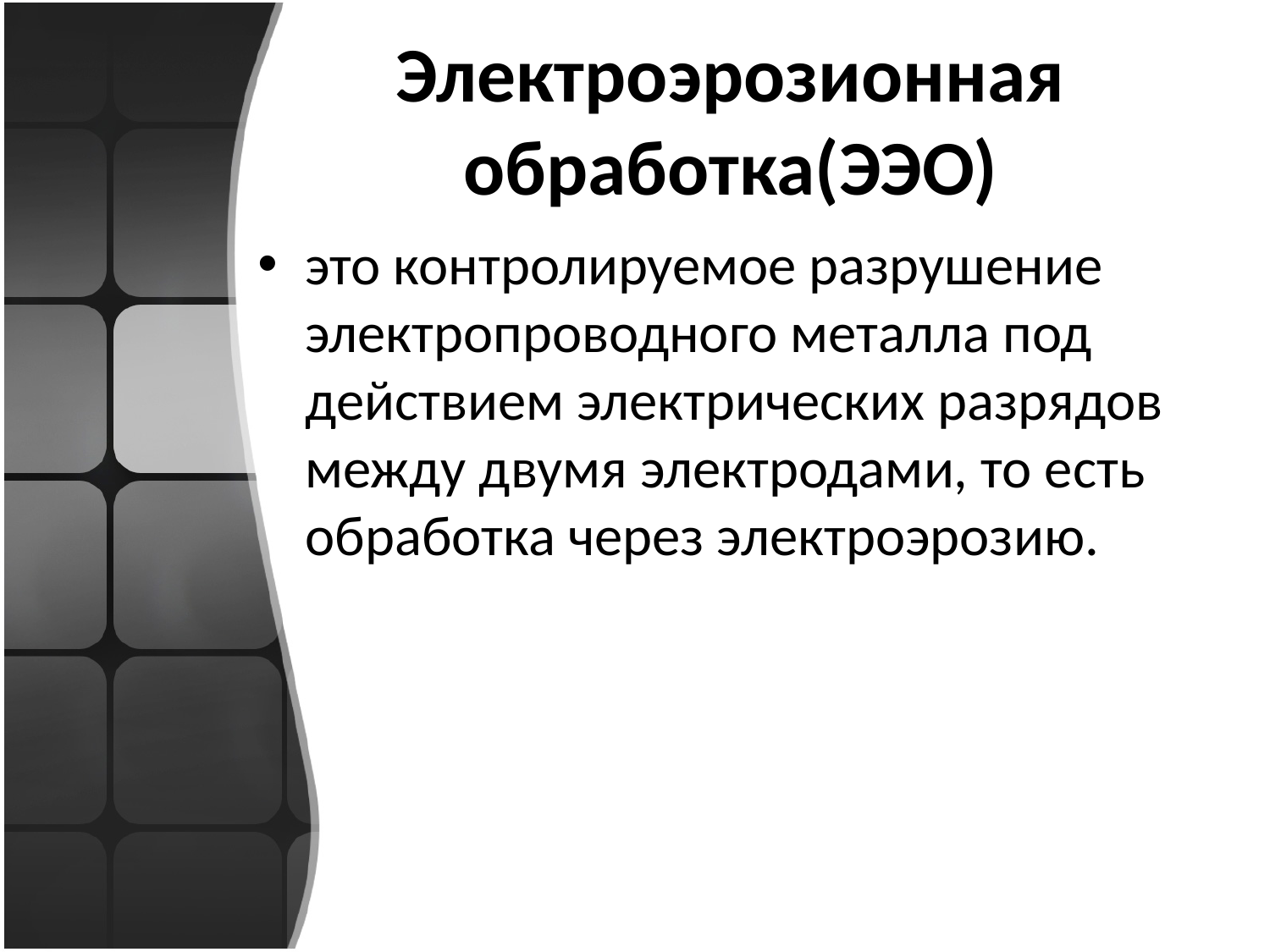

# Электроэрозионная обработка(ЭЭО)
это контролируемое разрушение электропроводного металла под действием электрических разрядов между двумя электродами, то есть обработка через электроэрозию.